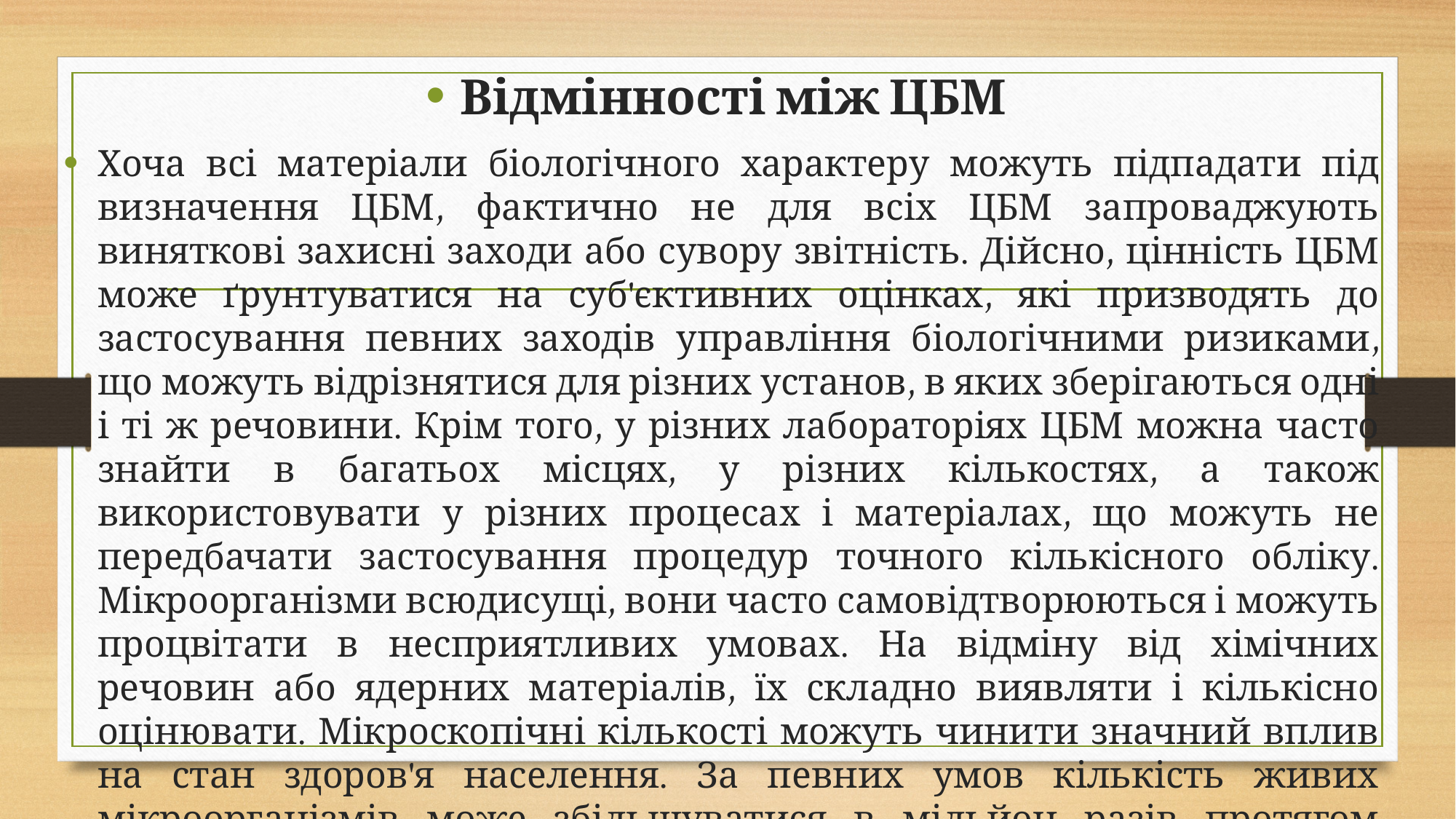

Відмінності між ЦБМ
Хоча всі матеріали біологічного характеру можуть підпадати під визначення ЦБМ, фактично не для всіх ЦБМ запроваджують виняткові захисні заходи або сувору звітність. Дійсно, цінність ЦБМ може ґрунтуватися на суб'єктивних оцінках, які призводять до застосування певних заходів управління біологічними ризиками, що можуть відрізнятися для різних установ, в яких зберігаються одні і ті ж речовини. Крім того, у різних лабораторіях ЦБМ можна часто знайти в багатьох місцях, у різних кількостях, а також використовувати у різних процесах і матеріалах, що можуть не передбачати застосування процедур точного кількісного обліку. Мікроорганізми всюдисущі, вони часто самовідтворюються і можуть процвітати в несприятливих умовах. На відміну від хімічних речовин або ядерних матеріалів, їх складно виявляти і кількісно оцінювати. Мікроскопічні кількості можуть чинити значний вплив на стан здоров'я населення. За певних умов кількість живих мікроорганізмів може збільшуватися в мільйон разів протягом кількох годин.